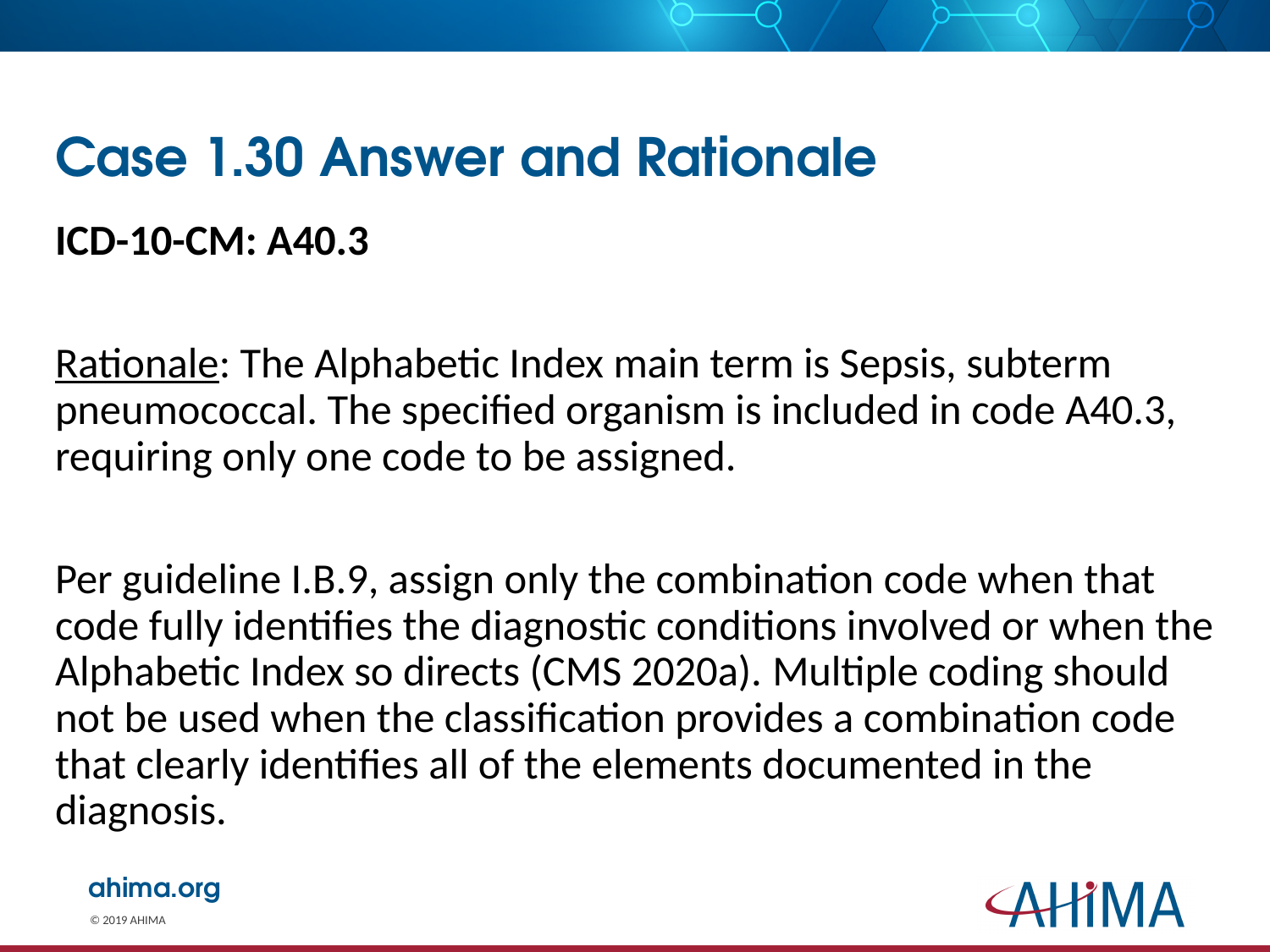

# Case 1.30 Answer and Rationale
ICD-10-CM: A40.3

Rationale: The Alphabetic Index main term is Sepsis, subterm pneumococcal. The specified organism is included in code A40.3, requiring only one code to be assigned.

Per guideline I.B.9, assign only the combination code when that code fully identifies the diagnostic conditions involved or when the Alphabetic Index so directs (CMS 2020a). Multiple coding should not be used when the classification provides a combination code that clearly identifies all of the elements documented in the diagnosis.